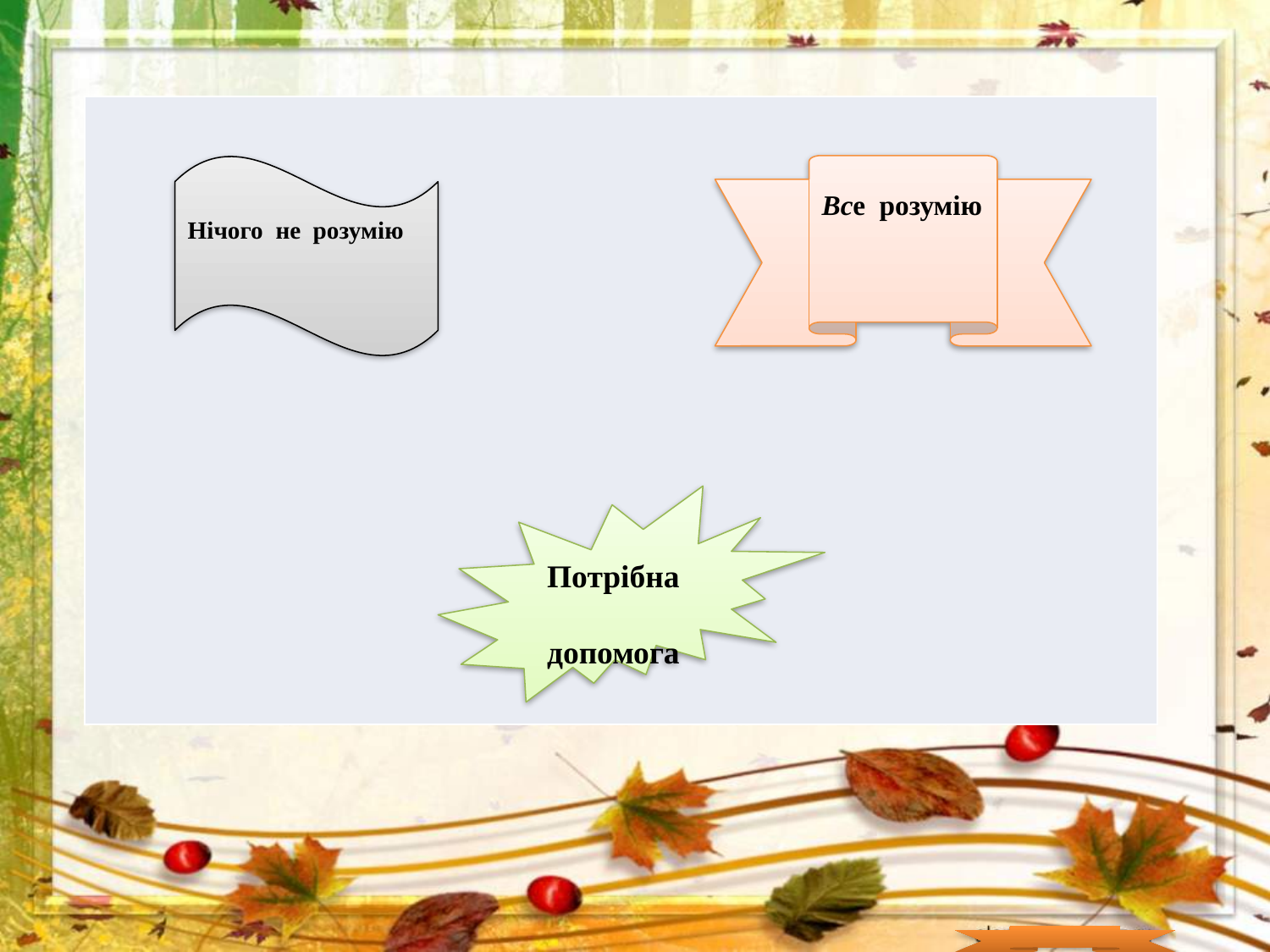

|  |
| --- |
Нічого  не  розумію

Все  розумію
Потрібна  допомога